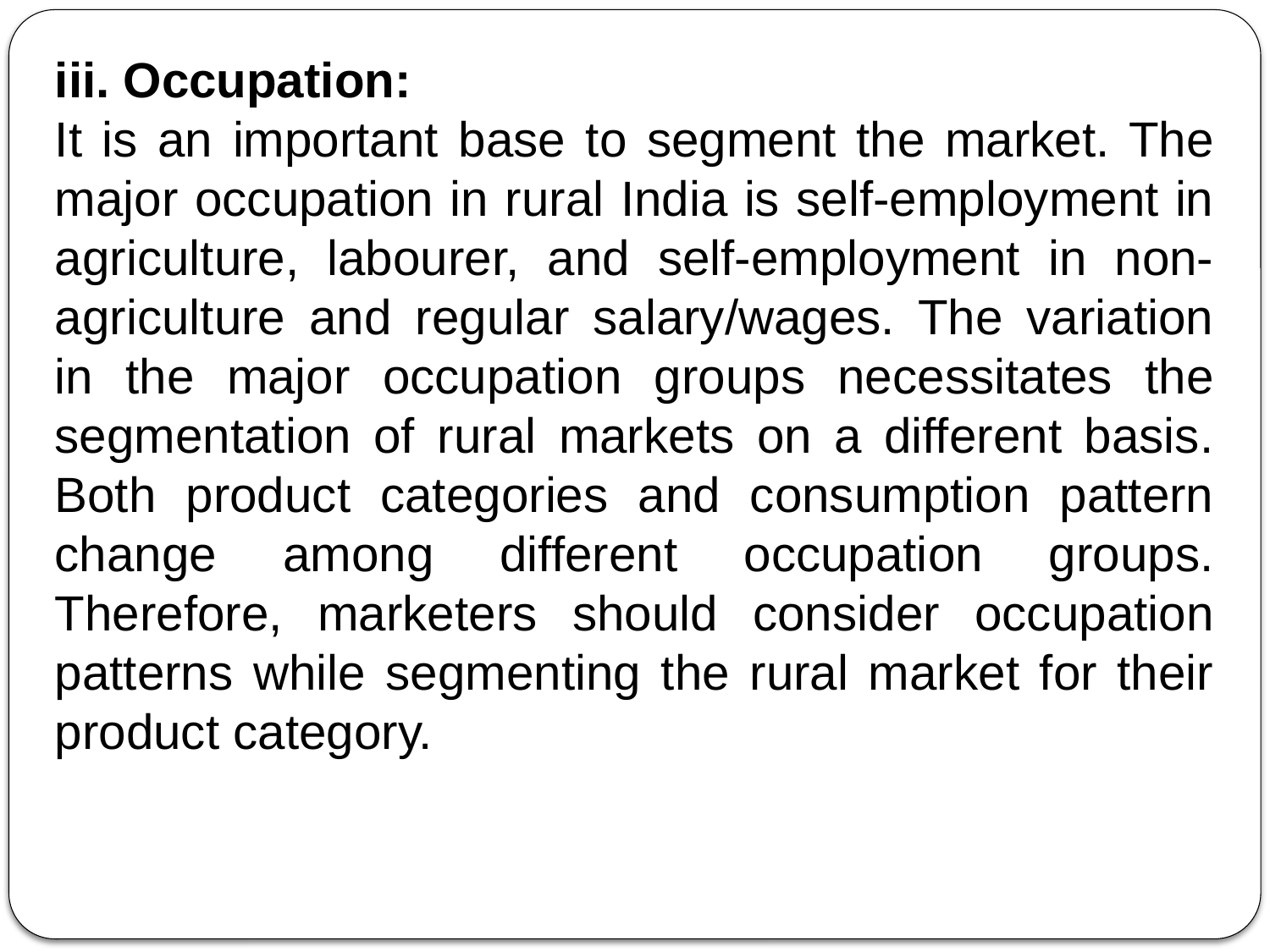

iii. Occupation:
It is an important base to segment the market. The major occupation in rural India is self-employment in agriculture, labourer, and self-employment in non-agriculture and regular salary/wages. The variation in the major occupation groups necessitates the segmentation of rural markets on a different basis. Both product categories and consumption pattern change among different occupation groups. Therefore, marketers should consider occupation patterns while segmenting the rural market for their product category.